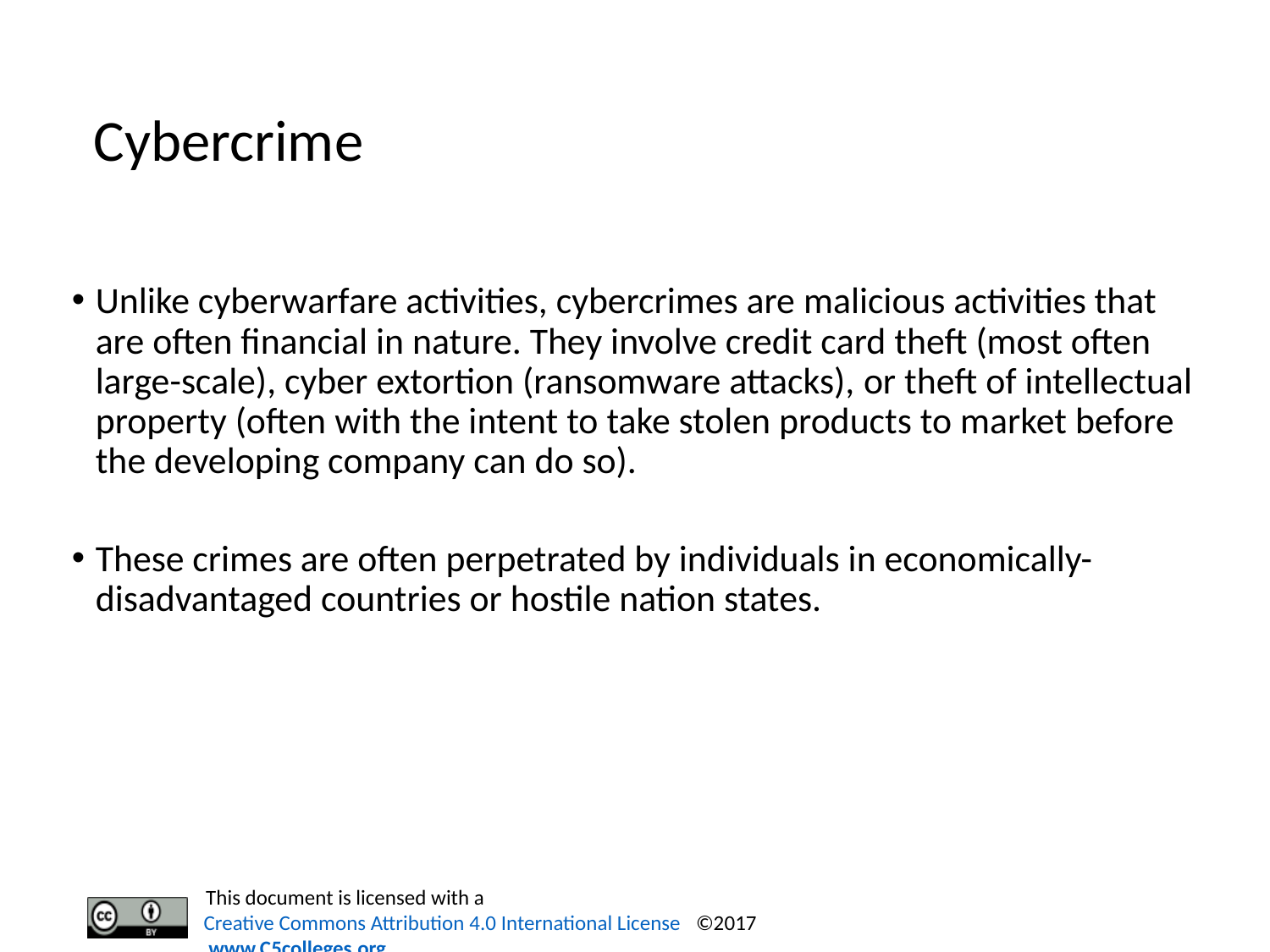

# Cybercrime
Unlike cyberwarfare activities, cybercrimes are malicious activities that are often financial in nature. They involve credit card theft (most often large-scale), cyber extortion (ransomware attacks), or theft of intellectual property (often with the intent to take stolen products to market before the developing company can do so).
These crimes are often perpetrated by individuals in economically-disadvantaged countries or hostile nation states.